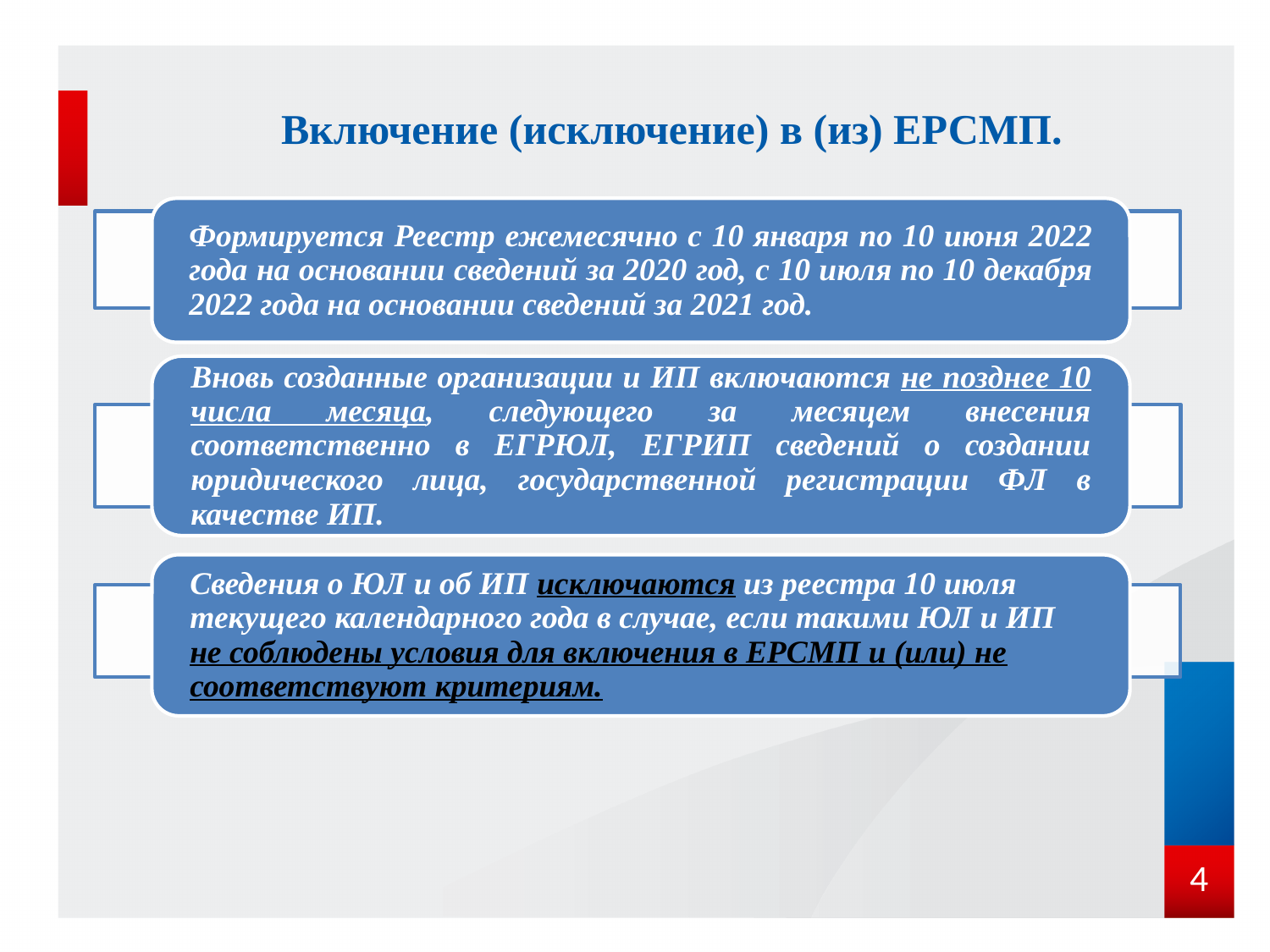

Включение (исключение) в (из) ЕРСМП.
Формируется Реестр ежемесячно с 10 января по 10 июня 2022 года на основании сведений за 2020 год, с 10 июля по 10 декабря 2022 года на основании сведений за 2021 год.
Вновь созданные организации и ИП включаются не позднее 10 числа месяца, следующего за месяцем внесения соответственно в ЕГРЮЛ, ЕГРИП сведений о создании юридического лица, государственной регистрации ФЛ в качестве ИП.
Сведения о ЮЛ и об ИП исключаются из реестра 10 июля текущего календарного года в случае, если такими ЮЛ и ИП не соблюдены условия для включения в ЕРСМП и (или) не соответствуют критериям.
4